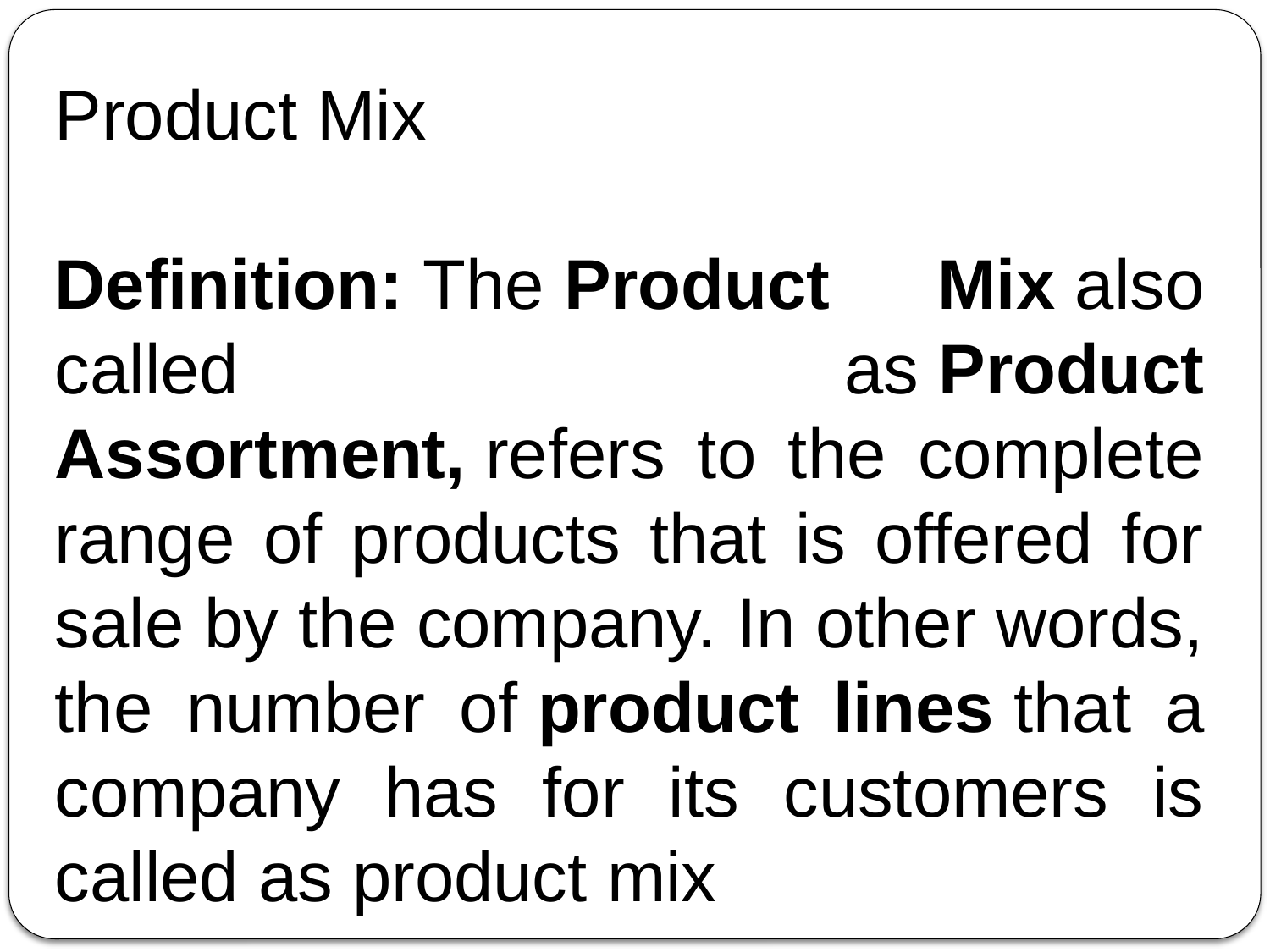

Product Mix

Definition: The Product Mix also called as Product Assortment, refers to the complete range of products that is offered for sale by the company. In other words, the number of product lines that a company has for its customers is called as product mix